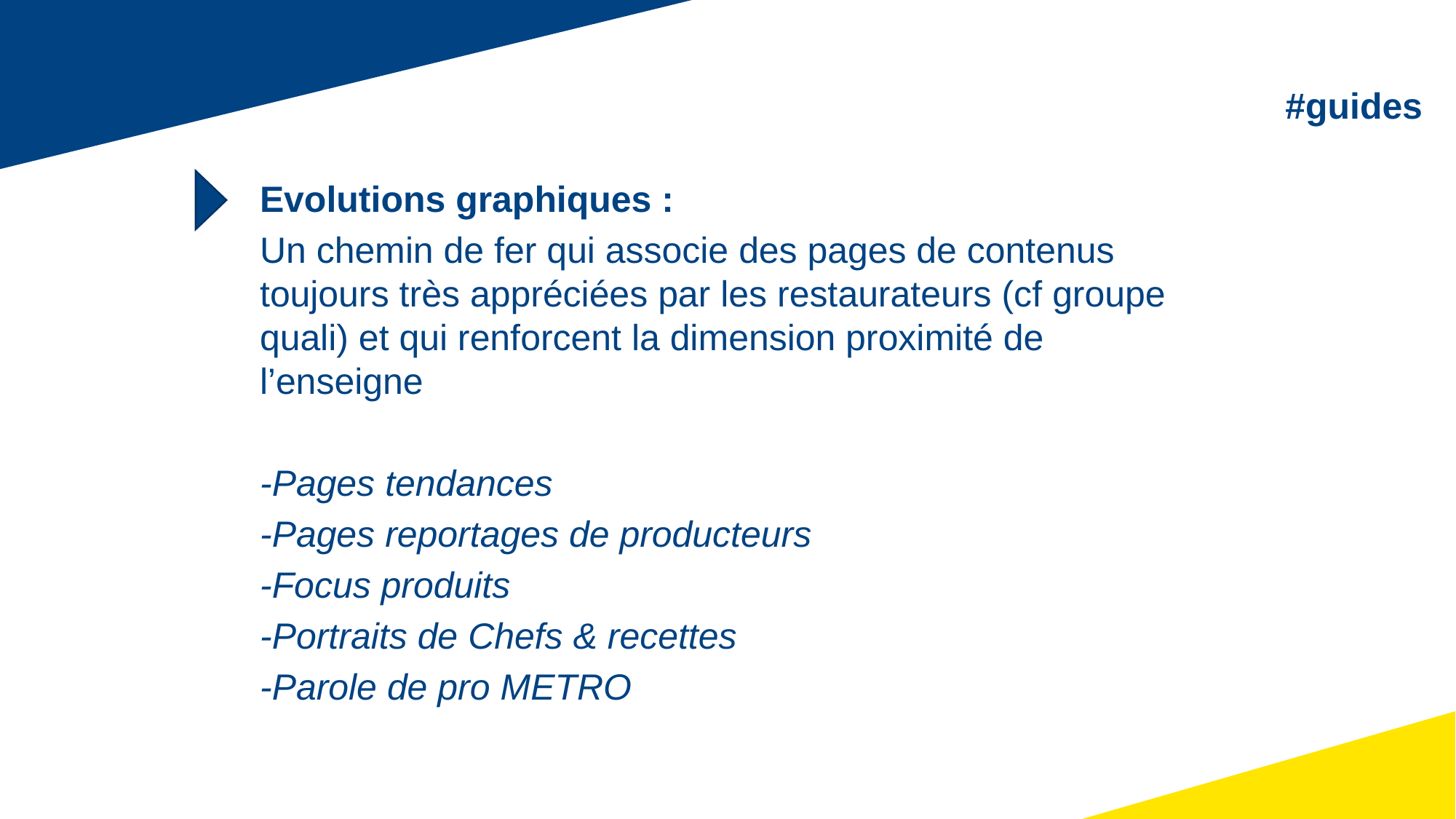

#guides
Evolutions graphiques :
Un chemin de fer qui associe des pages de contenus toujours très appréciées par les restaurateurs (cf groupe quali) et qui renforcent la dimension proximité de l’enseigne

-Pages tendances
-Pages reportages de producteurs
-Focus produits
-Portraits de Chefs & recettes
-Parole de pro METRO